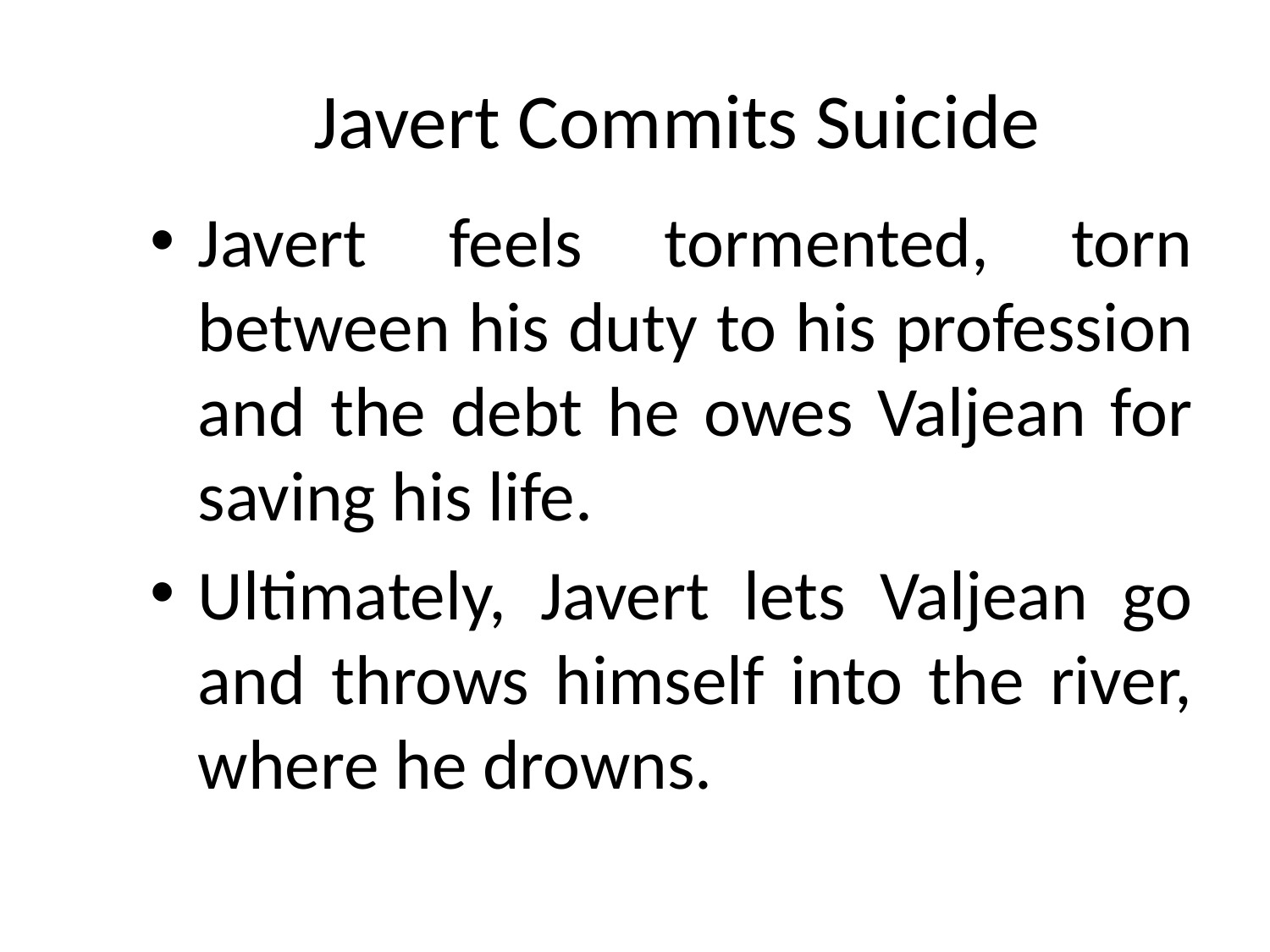

# Javert Commits Suicide
Javert feels tormented, torn between his duty to his profession and the debt he owes Valjean for saving his life.
Ultimately, Javert lets Valjean go and throws himself into the river, where he drowns.